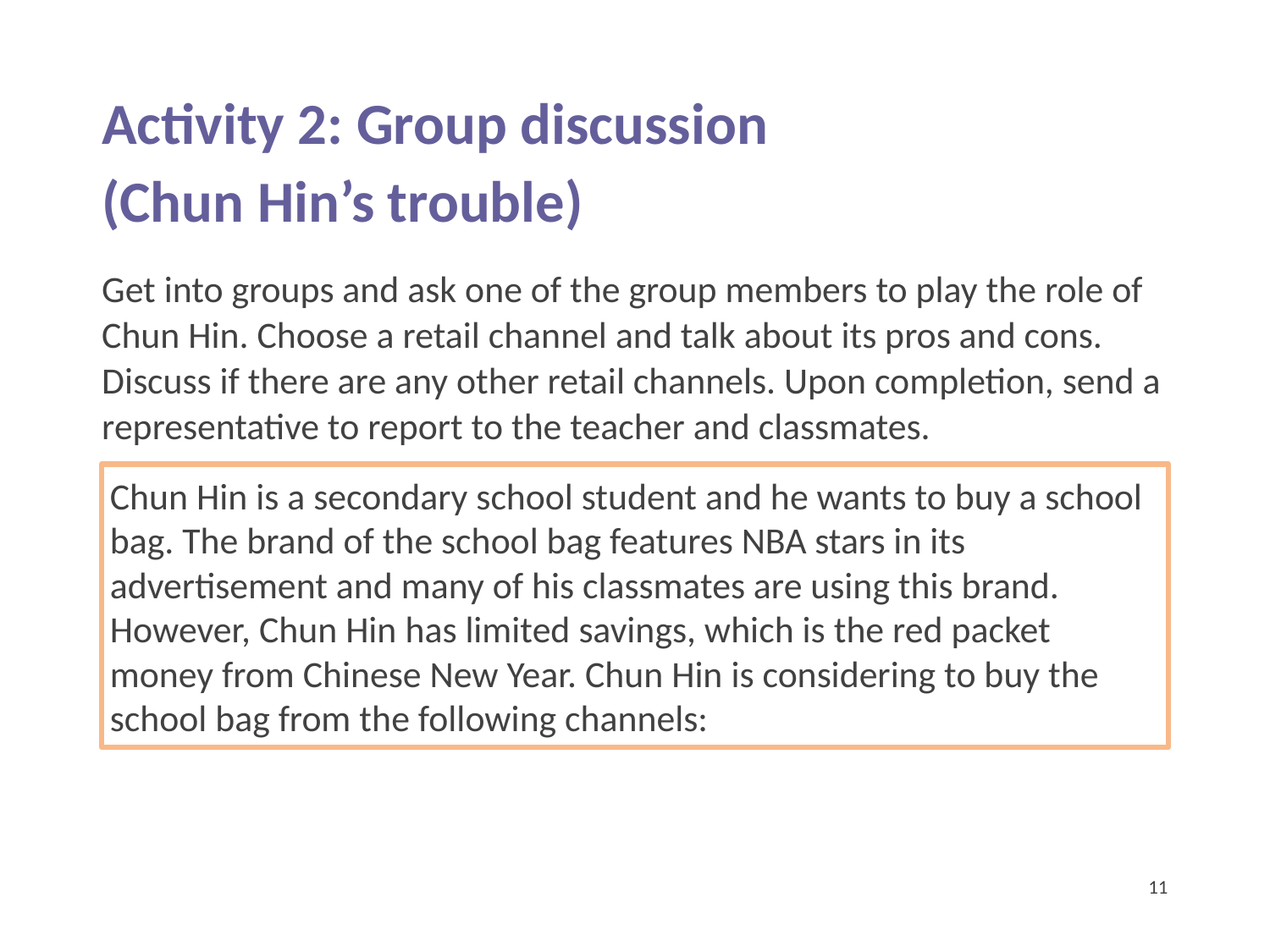

Activity 2: Group discussion
(Chun Hin’s trouble)
Get into groups and ask one of the group members to play the role of Chun Hin. Choose a retail channel and talk about its pros and cons. Discuss if there are any other retail channels. Upon completion, send a representative to report to the teacher and classmates.
Chun Hin is a secondary school student and he wants to buy a school bag. The brand of the school bag features NBA stars in its advertisement and many of his classmates are using this brand. However, Chun Hin has limited savings, which is the red packet money from Chinese New Year. Chun Hin is considering to buy the school bag from the following channels:
11